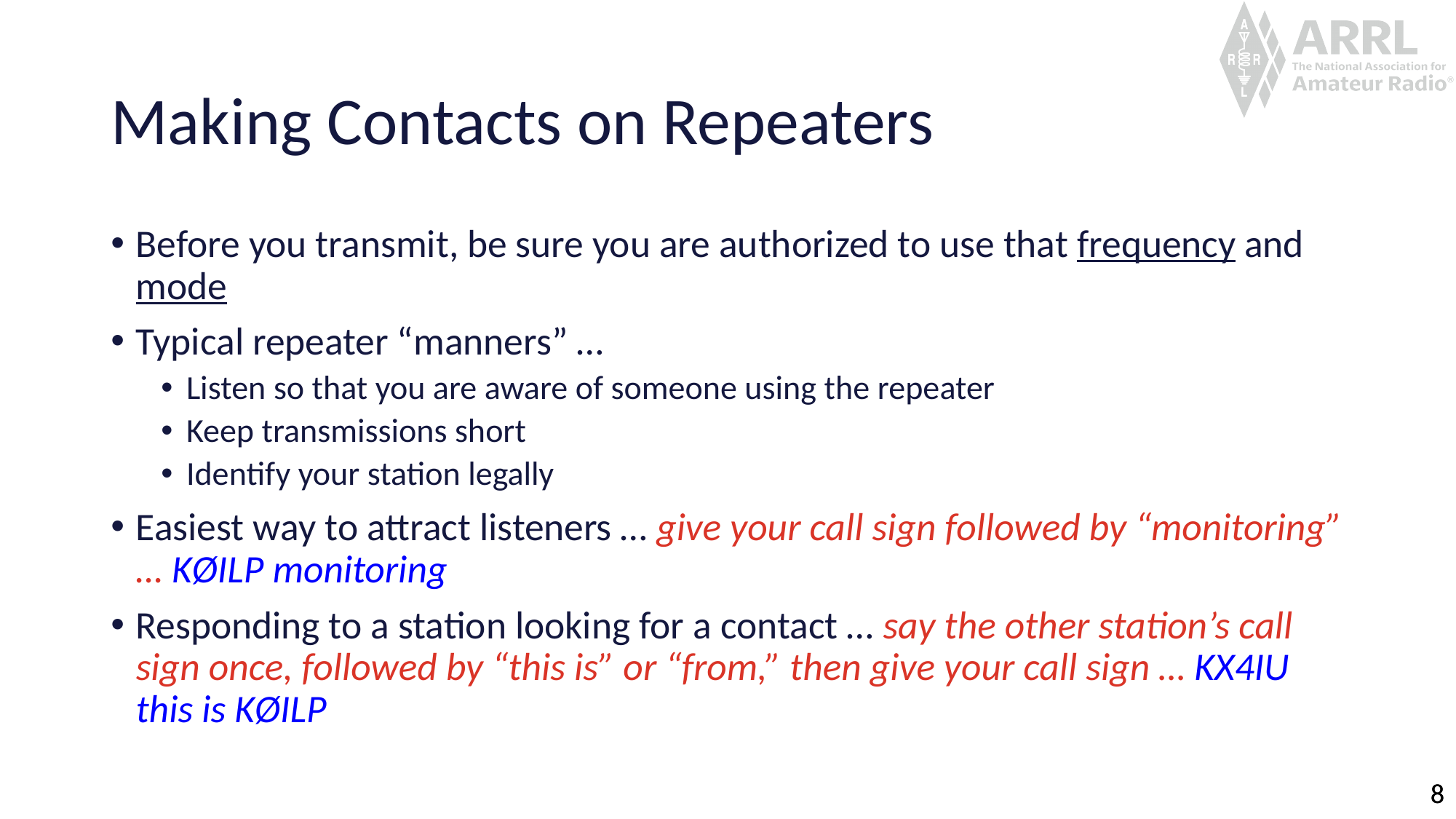

# Making Contacts on Repeaters
Before you transmit, be sure you are authorized to use that frequency and mode
Typical repeater “manners” …
Listen so that you are aware of someone using the repeater
Keep transmissions short
Identify your station legally
Easiest way to attract listeners … give your call sign followed by “monitoring” … KØILP monitoring
Responding to a station looking for a contact … say the other station’s call sign once, followed by “this is” or “from,” then give your call sign … KX4IU this is KØILP